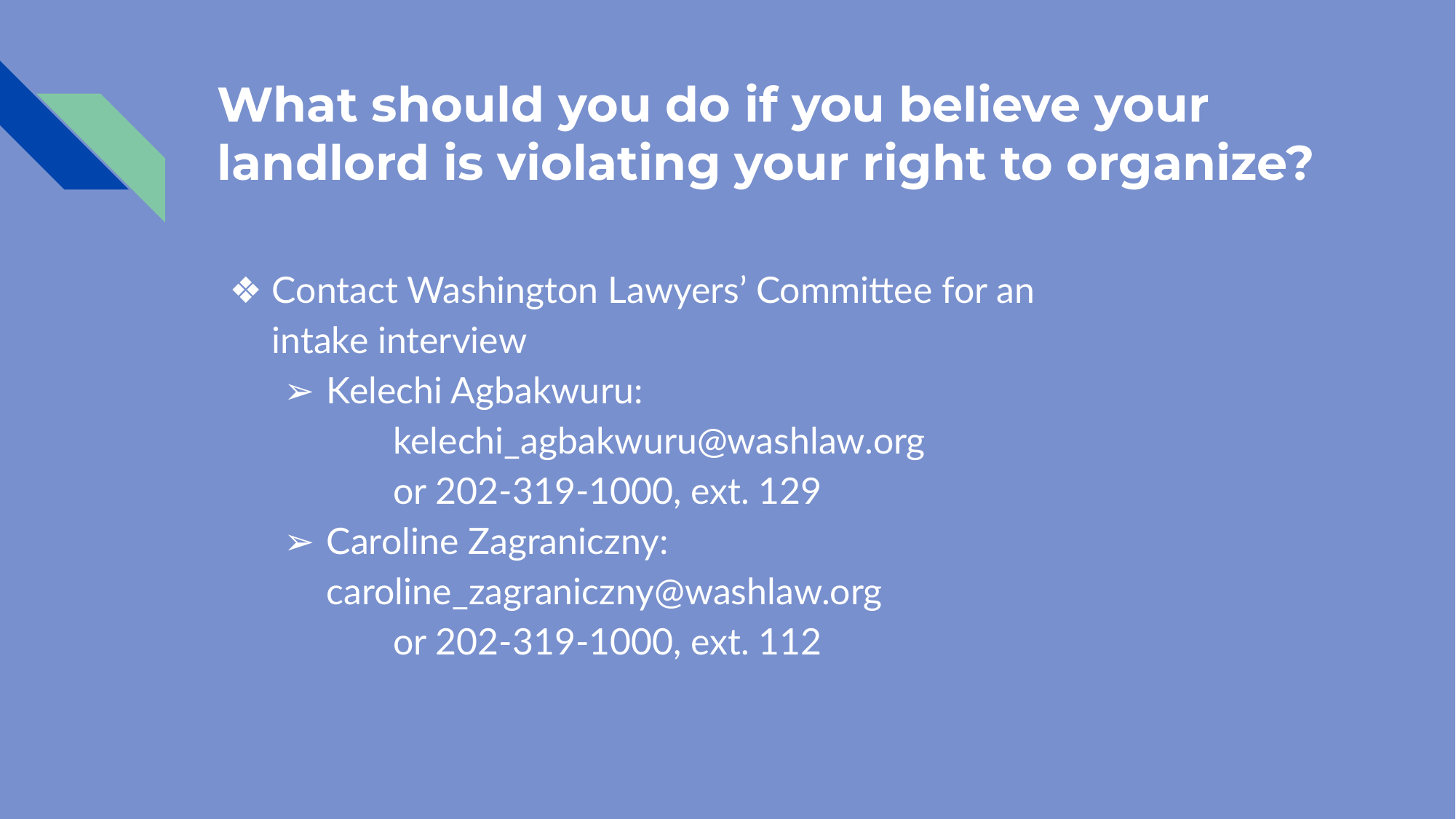

# What should you do if you believe your landlord is violating your right to organize?
Contact Washington Lawyers’ Committee for an intake interview
Kelechi Agbakwuru:
	kelechi_agbakwuru@washlaw.org
	or 202-319-1000, ext. 129
Caroline Zagraniczny: caroline_zagraniczny@washlaw.org
	or 202-319-1000, ext. 112